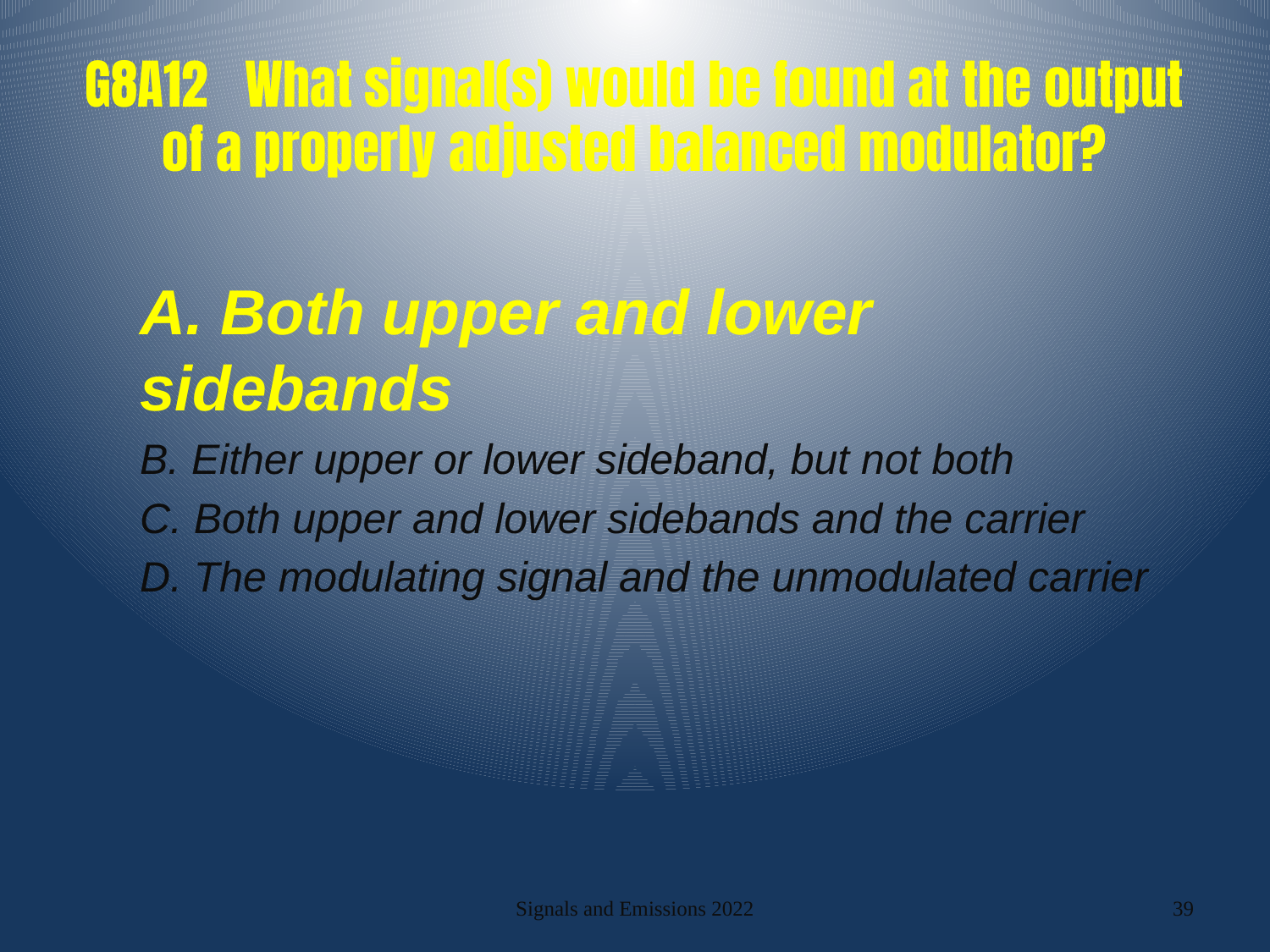

# G8A12   What signal(s) would be found at the output of a properly adjusted balanced modulator?
A. Both upper and lower sidebands
B. Either upper or lower sideband, but not both
C. Both upper and lower sidebands and the carrier
D. The modulating signal and the unmodulated carrier
Signals and Emissions 2022
39